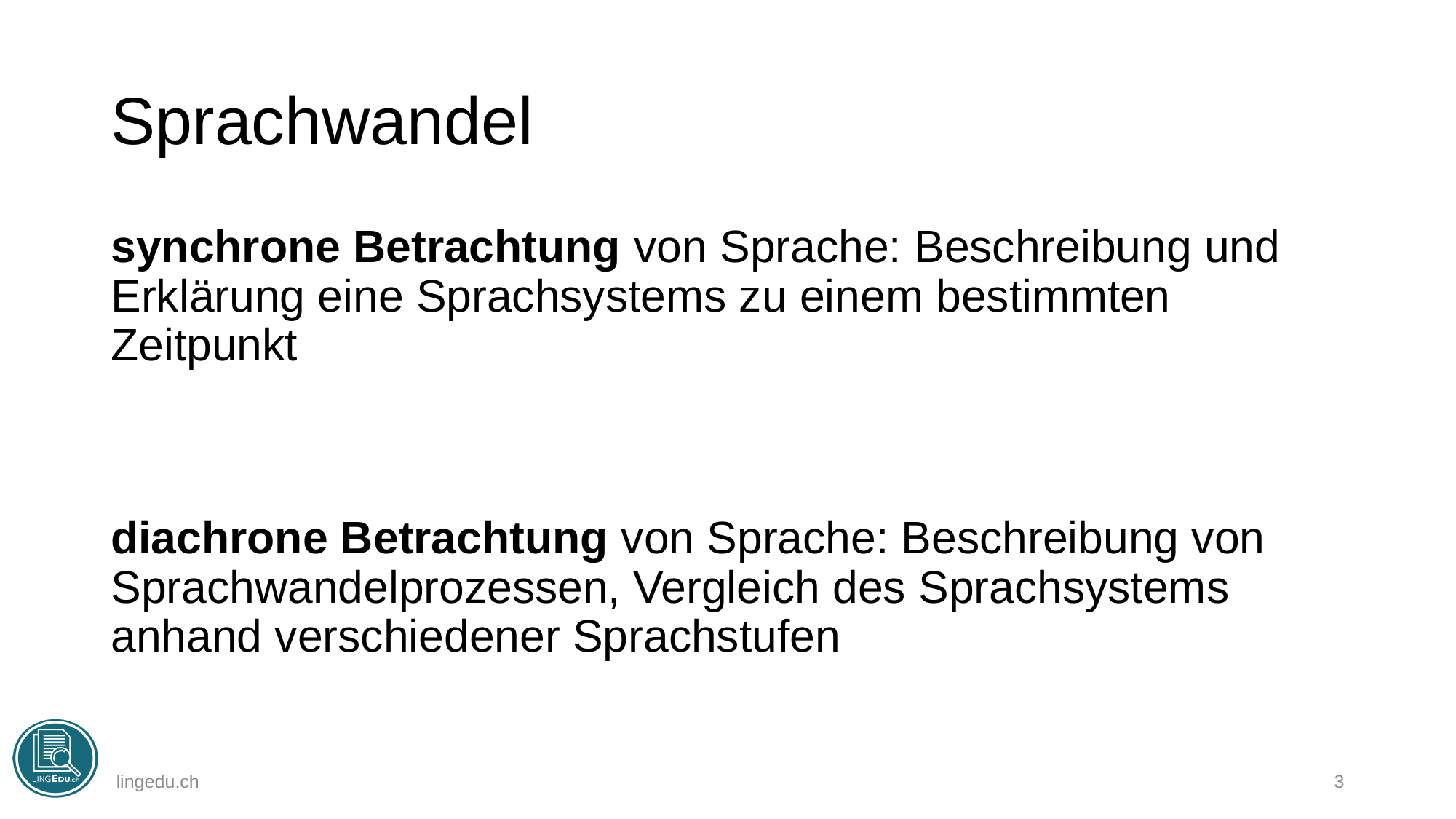

# Sprachwandel
synchrone Betrachtung von Sprache: Beschreibung und Erklärung eine Sprachsystems zu einem bestimmten Zeitpunkt

diachrone Betrachtung von Sprache: Beschreibung von Sprachwandelprozessen, Vergleich des Sprachsystems anhand verschiedener Sprachstufen
lingedu.ch
3